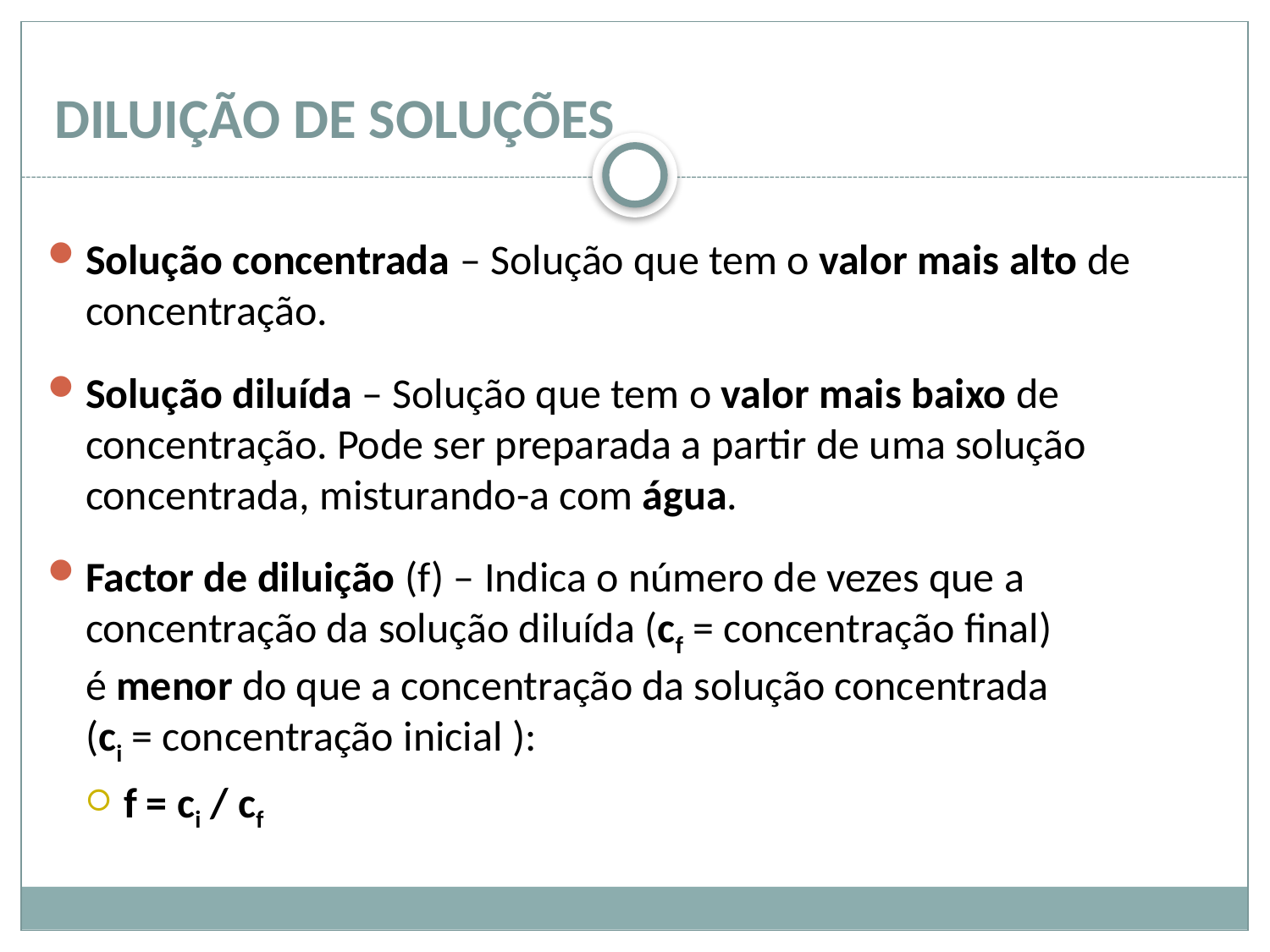

# DILUIÇÃO DE SOLUÇÕES
Solução concentrada – Solução que tem o valor mais alto de concentração.
Solução diluída – Solução que tem o valor mais baixo de concentração. Pode ser preparada a partir de uma solução concentrada, misturando-a com água.
Factor de diluição (f) – Indica o número de vezes que a concentração da solução diluída (cf = concentração final)
é menor do que a concentração da solução concentrada
(ci = concentração inicial ):
f = ci / cf